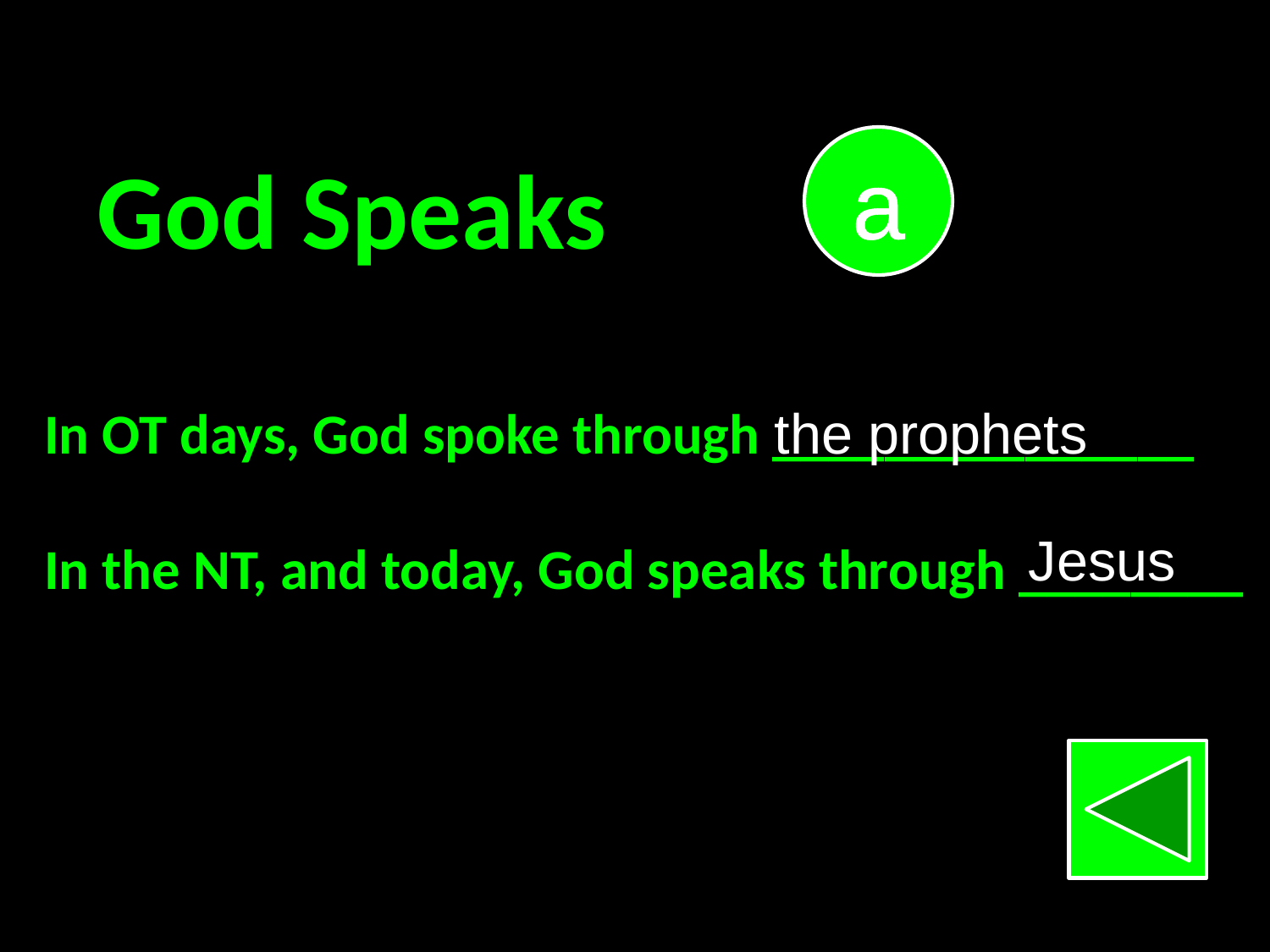

a
God Speaks
In OT days, God spoke through _______________

In the NT, and today, God speaks through ________
the prophets
Jesus